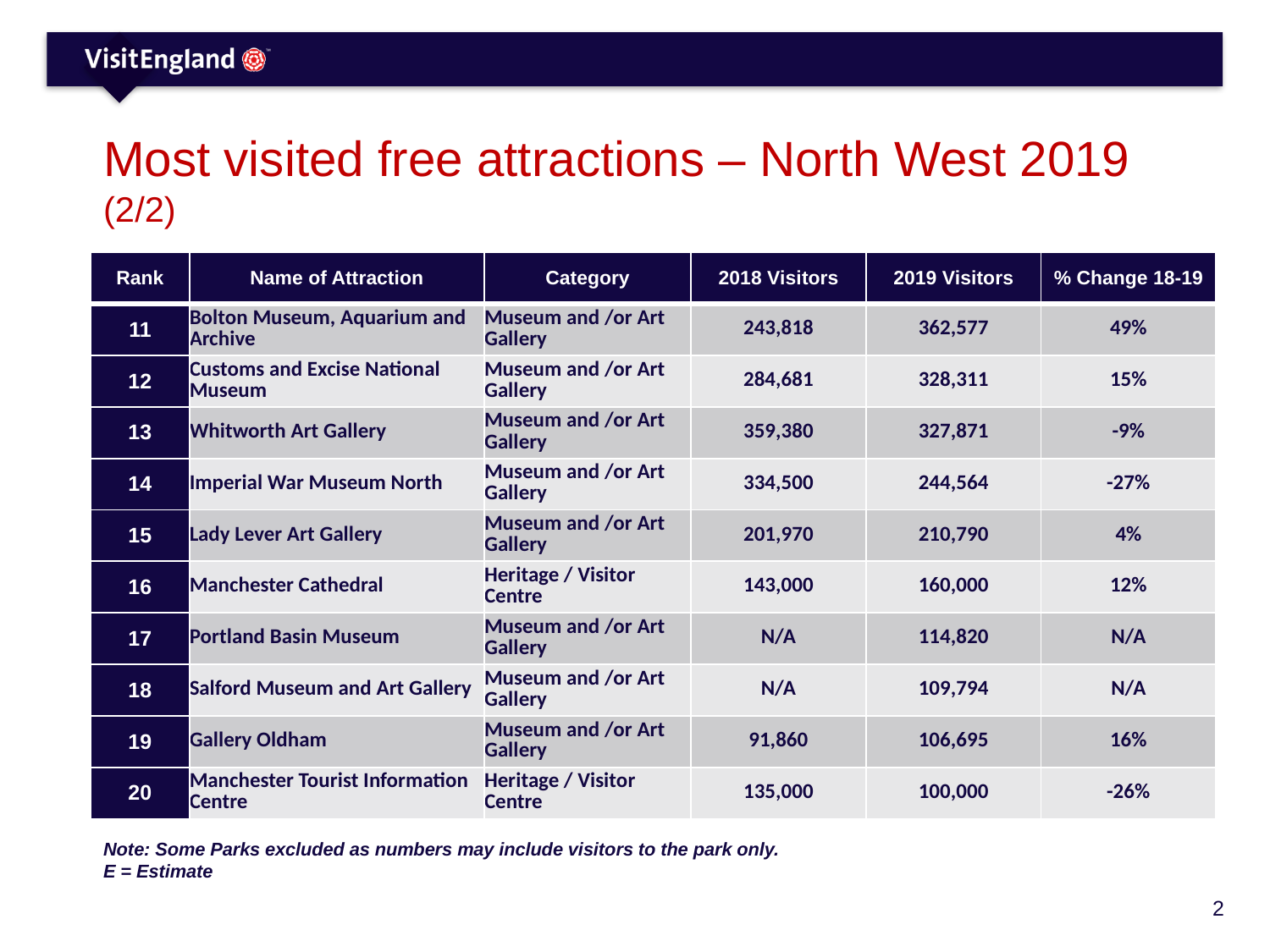

# Most visited free attractions – North West 2019 (2/2)
| Rank | Name of Attraction | Category | 2018 Visitors | 2019 Visitors | % Change 18-19 |
| --- | --- | --- | --- | --- | --- |
| 11 | Bolton Museum, Aquarium and Archive | Museum and /or Art Gallery | 243,818 | 362,577 | 49% |
| 12 | Customs and Excise National Museum | Museum and /or Art Gallery | 284,681 | 328,311 | 15% |
| 13 | Whitworth Art Gallery | Museum and /or Art Gallery | 359,380 | 327,871 | -9% |
| 14 | Imperial War Museum North | Museum and /or Art Gallery | 334,500 | 244,564 | -27% |
| 15 | Lady Lever Art Gallery | Museum and /or Art Gallery | 201,970 | 210,790 | 4% |
| 16 | Manchester Cathedral | Heritage / Visitor Centre | 143,000 | 160,000 | 12% |
| 17 | Portland Basin Museum | Museum and /or Art Gallery | N/A | 114,820 | N/A |
| 18 | Salford Museum and Art Gallery | Museum and /or Art Gallery | N/A | 109,794 | N/A |
| 19 | Gallery Oldham | Museum and /or Art Gallery | 91,860 | 106,695 | 16% |
| 20 | Manchester Tourist Information Centre | Heritage / Visitor Centre | 135,000 | 100,000 | -26% |
Note: Some Parks excluded as numbers may include visitors to the park only.
E = Estimate